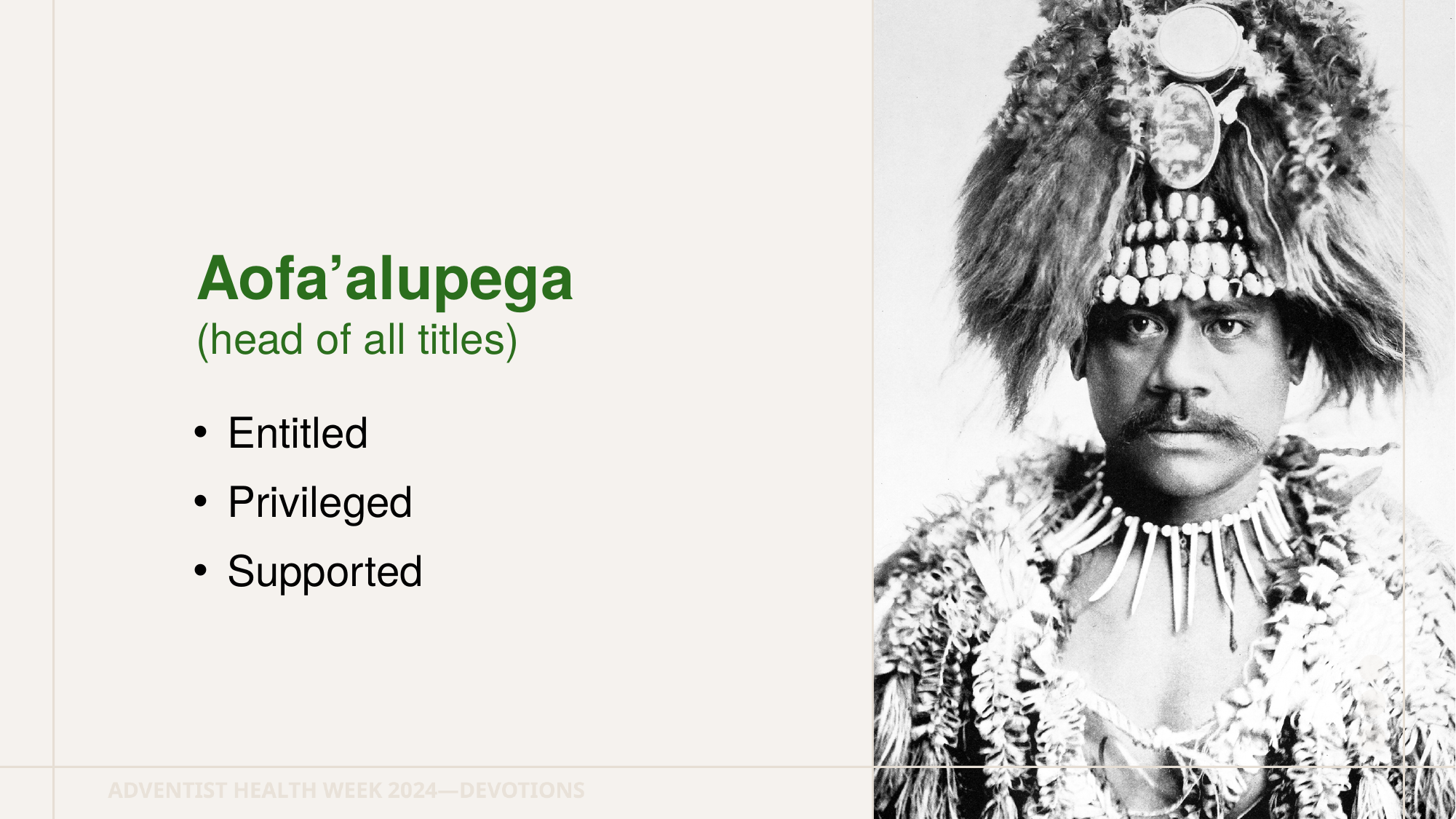

Aofa’alupega
(head of all titles)
Entitled
Privileged
Supported